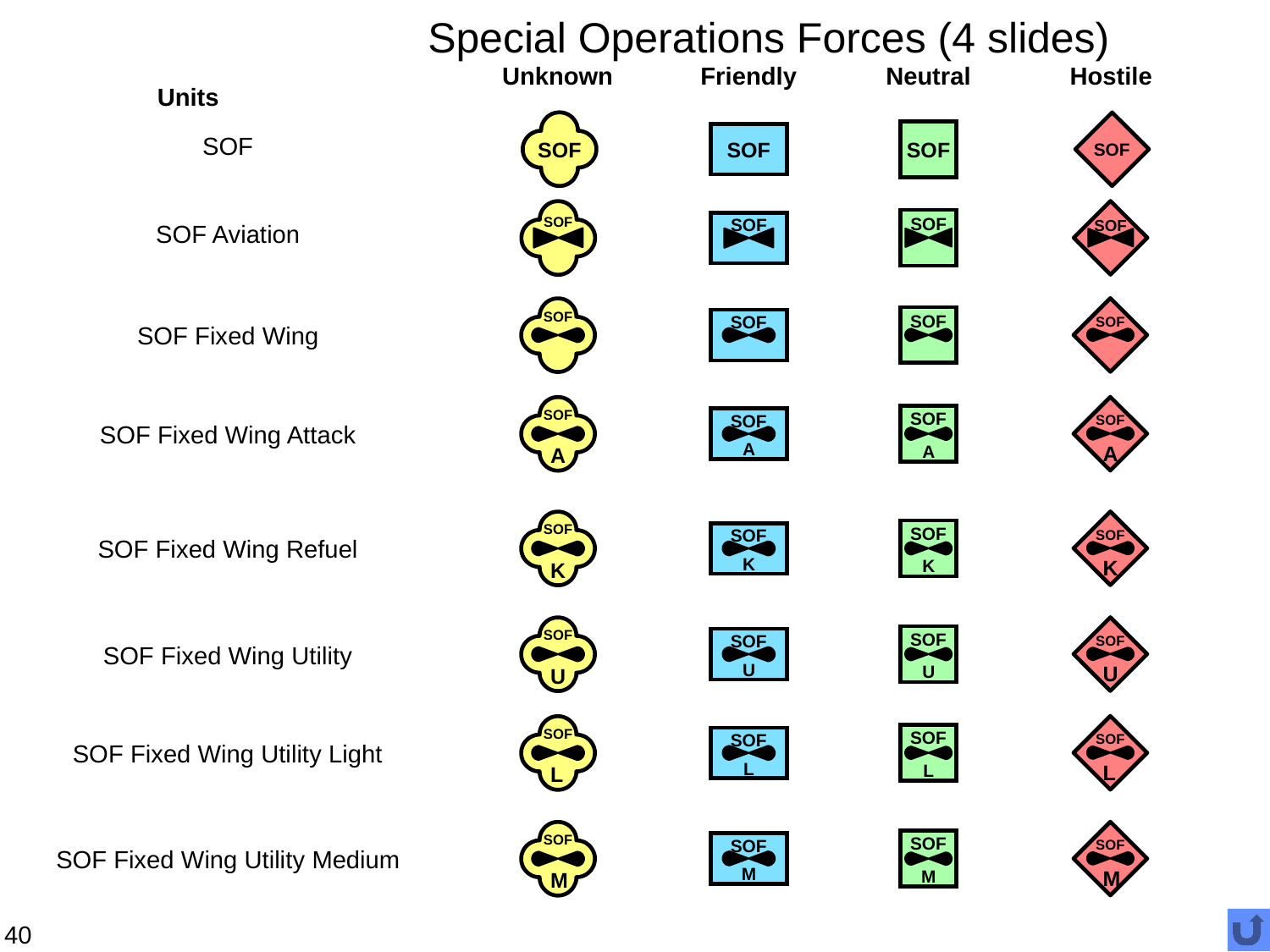

# Special Operations Forces (4 slides)
Unknown
Friendly
Neutral
Hostile
Units

SOF

SOF

SOF

SOF
SOF

SOF

SOF

SOF

SOF

SOF Aviation

SOF

SOF

SOF

SOF

SOF Fixed Wing

SOF

A

SOF

A

SOF
A

SOF

A
SOF Fixed Wing Attack

SOF

K

SOF

K

SOF
K

SOF

K
SOF Fixed Wing Refuel

SOF

U

SOF

U

SOF
U

SOF

U
SOF Fixed Wing Utility

SOF

L

SOF

L

SOF
L

SOF

L
SOF Fixed Wing Utility Light

SOF

M

SOF

M

SOF
M

SOF

M
SOF Fixed Wing Utility Medium
40